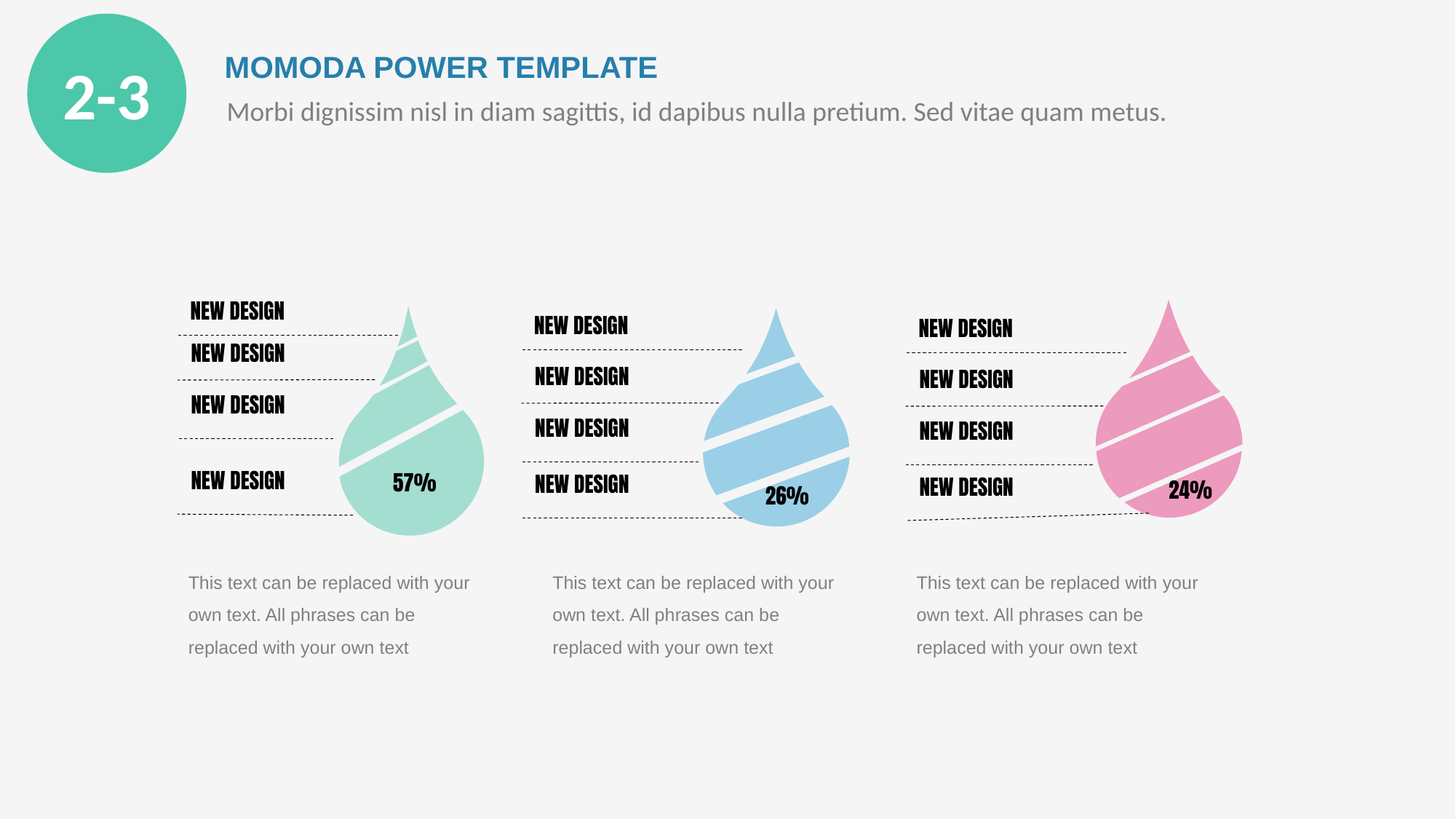

2-3
MOMODA POWER TEMPLATE
Morbi dignissim nisl in diam sagittis, id dapibus nulla pretium. Sed vitae quam metus.
NEW DESIGN
NEW DESIGN

NEW DESIGN

NEW DESIGN

NEW DESIGN
NEW DESIGN
NEW DESIGN

NEW DESIGN
NEW DESIGN

NEW DESIGN
57%
NEW DESIGN
NEW DESIGN
24%
26%
This text can be replaced with your own text. All phrases can be replaced with your own text
This text can be replaced with your own text. All phrases can be replaced with your own text
This text can be replaced with your own text. All phrases can be replaced with your own text